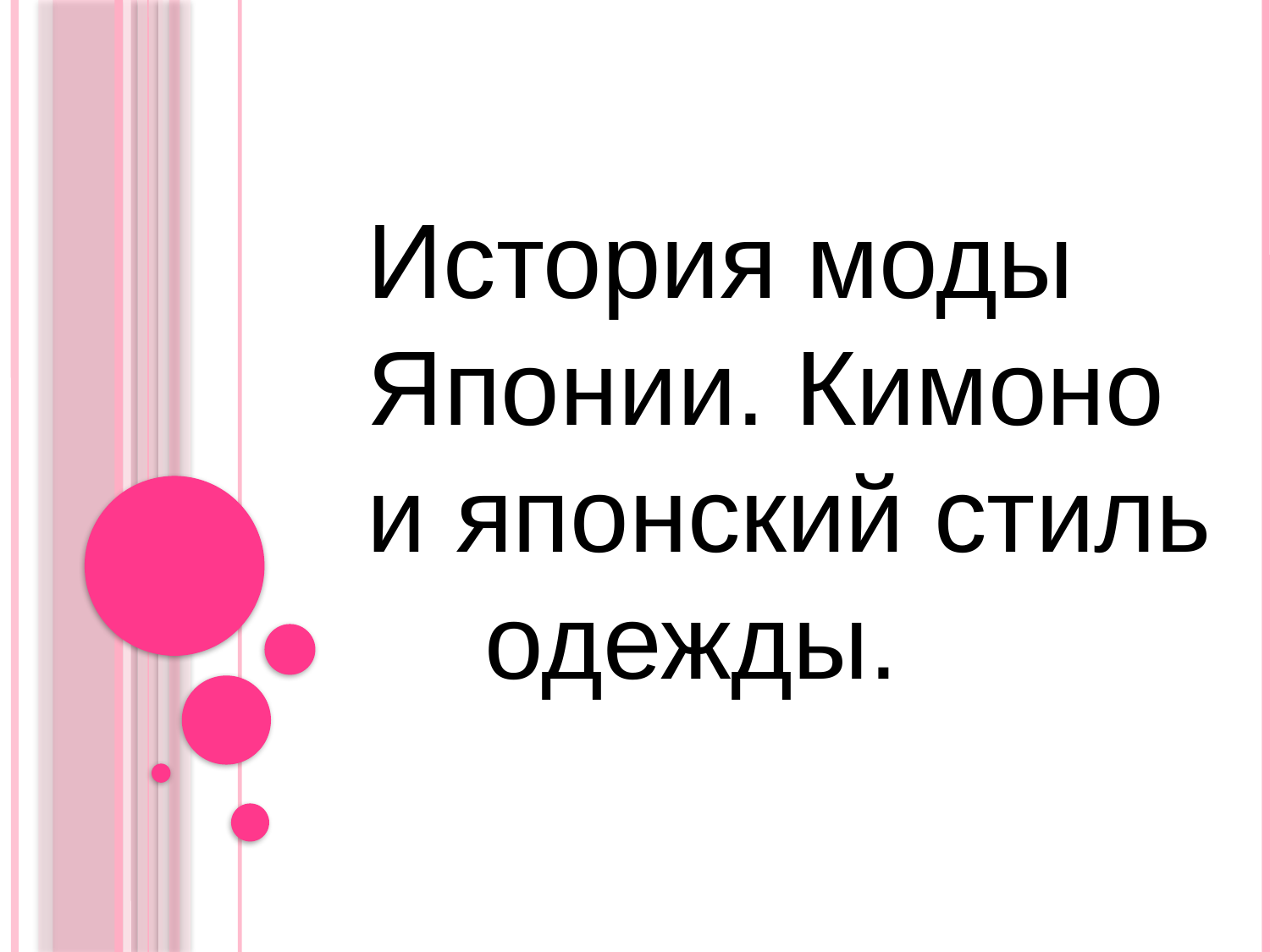

История моды Японии. Кимоно   и японский стиль       одежды.